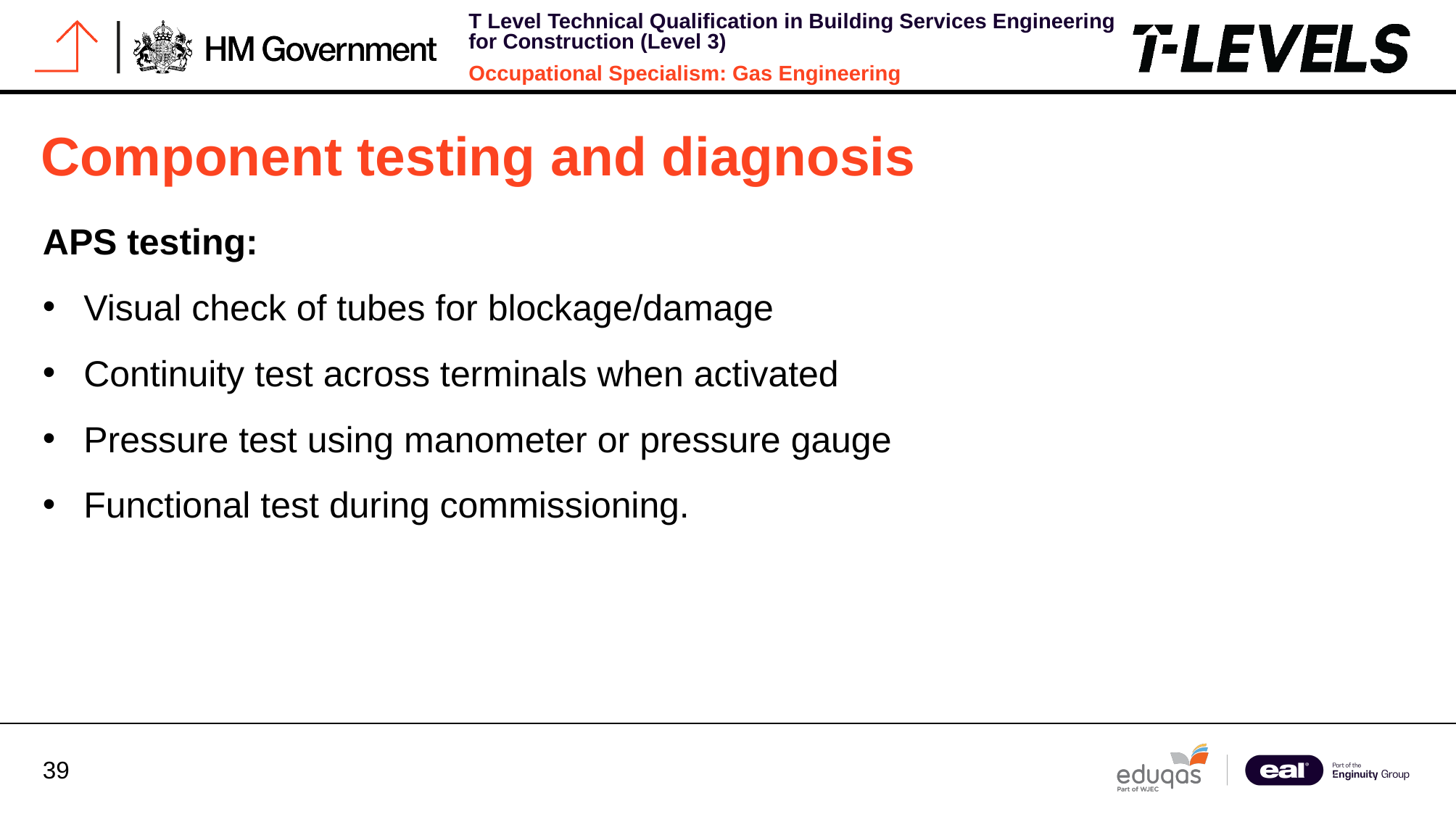

# Component testing and diagnosis
APS testing:
Visual check of tubes for blockage/damage
Continuity test across terminals when activated
Pressure test using manometer or pressure gauge
Functional test during commissioning.